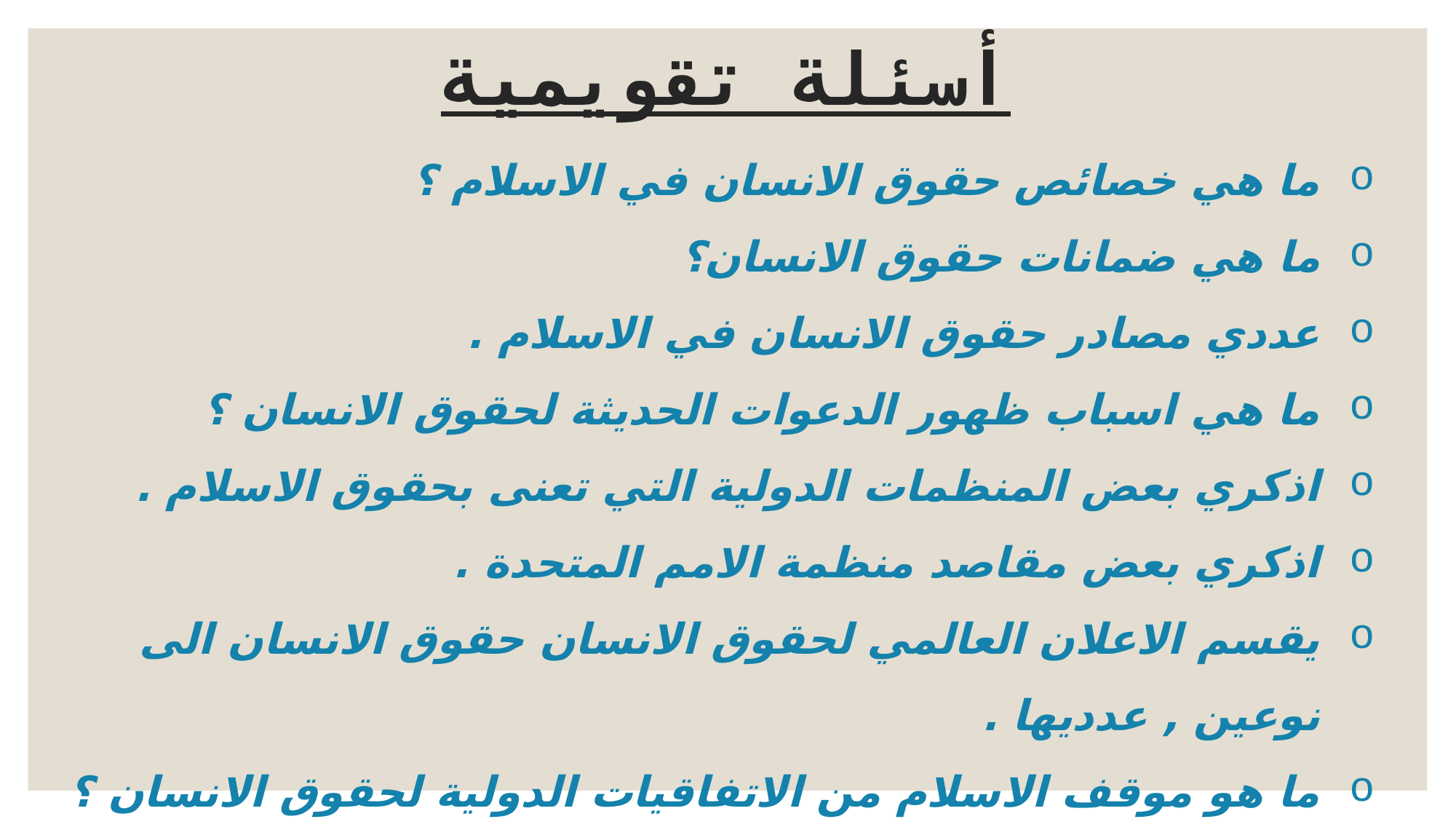

# أسئلة تقويمية
ما هي خصائص حقوق الانسان في الاسلام ؟
ما هي ضمانات حقوق الانسان؟
عددي مصادر حقوق الانسان في الاسلام .
ما هي اسباب ظهور الدعوات الحديثة لحقوق الانسان ؟
اذكري بعض المنظمات الدولية التي تعنى بحقوق الاسلام .
اذكري بعض مقاصد منظمة الامم المتحدة .
يقسم الاعلان العالمي لحقوق الانسان حقوق الانسان الى نوعين , عدديها .
ما هو موقف الاسلام من الاتفاقيات الدولية لحقوق الانسان ؟